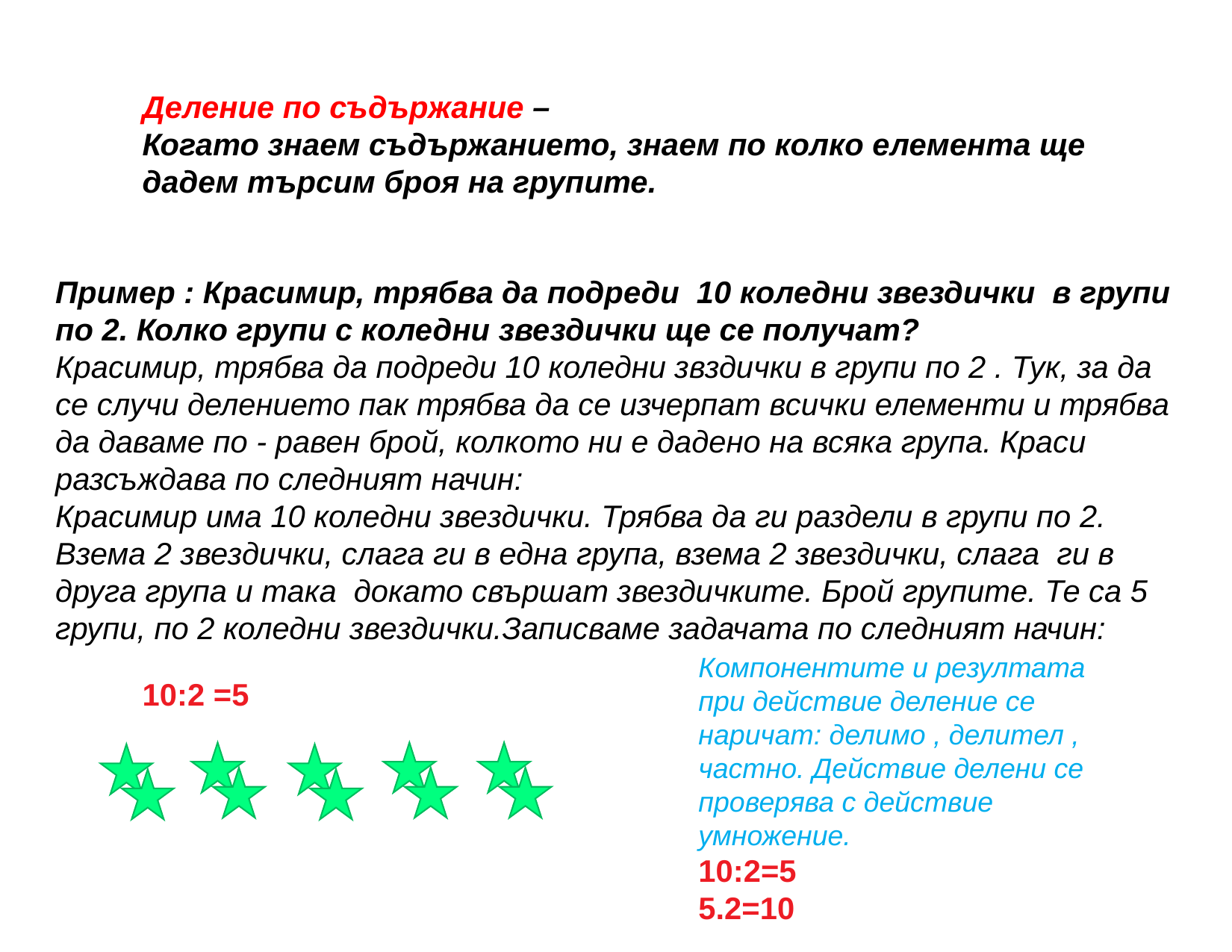

Деление по съдържание –
Когато знаем съдържанието, знаем по колко елемента ще дадем търсим броя на групите.
Пример : Красимир, трябва да подреди  10 коледни звездички  в групи по 2. Колко групи с коледни звездички ще се получат?
Красимир, трябва да подреди 10 коледни звздички в групи по 2 . Тук, за да се случи делението пак трябва да се изчерпат всички елементи и трябва да даваме по - равен брой, колкото ни е дадено на всяка група. Краси разсъждава по следният начин:
Красимир има 10 коледни звездички. Трябва да ги раздели в групи по 2. Взема 2 звездички, слага ги в една група, взема 2 звездички, слага  ги в друга група и така  докато свършат звездичките. Брой групите. Те са 5 групи, по 2 коледни звездички.Записваме задачата по следният начин:
Компонентите и резултата при действие деление се наричат: делимо , делител , частно. Действие делени се проверява с действие умножение.
10:2=5
5.2=10

10:2 =5